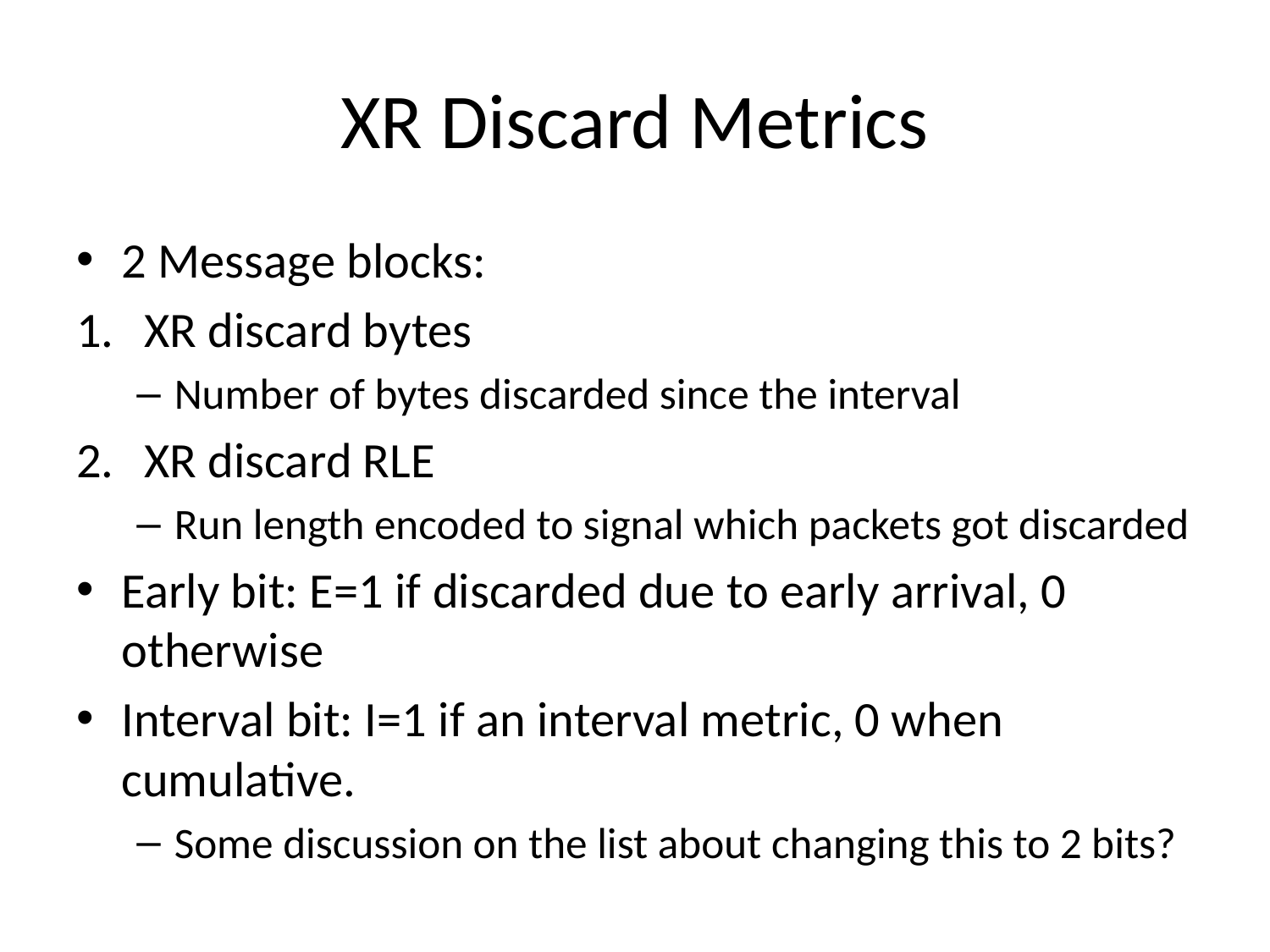

# XR Discard Metrics
2 Message blocks:
XR discard bytes
Number of bytes discarded since the interval
XR discard RLE
Run length encoded to signal which packets got discarded
Early bit: E=1 if discarded due to early arrival, 0 otherwise
Interval bit: I=1 if an interval metric, 0 when cumulative.
Some discussion on the list about changing this to 2 bits?